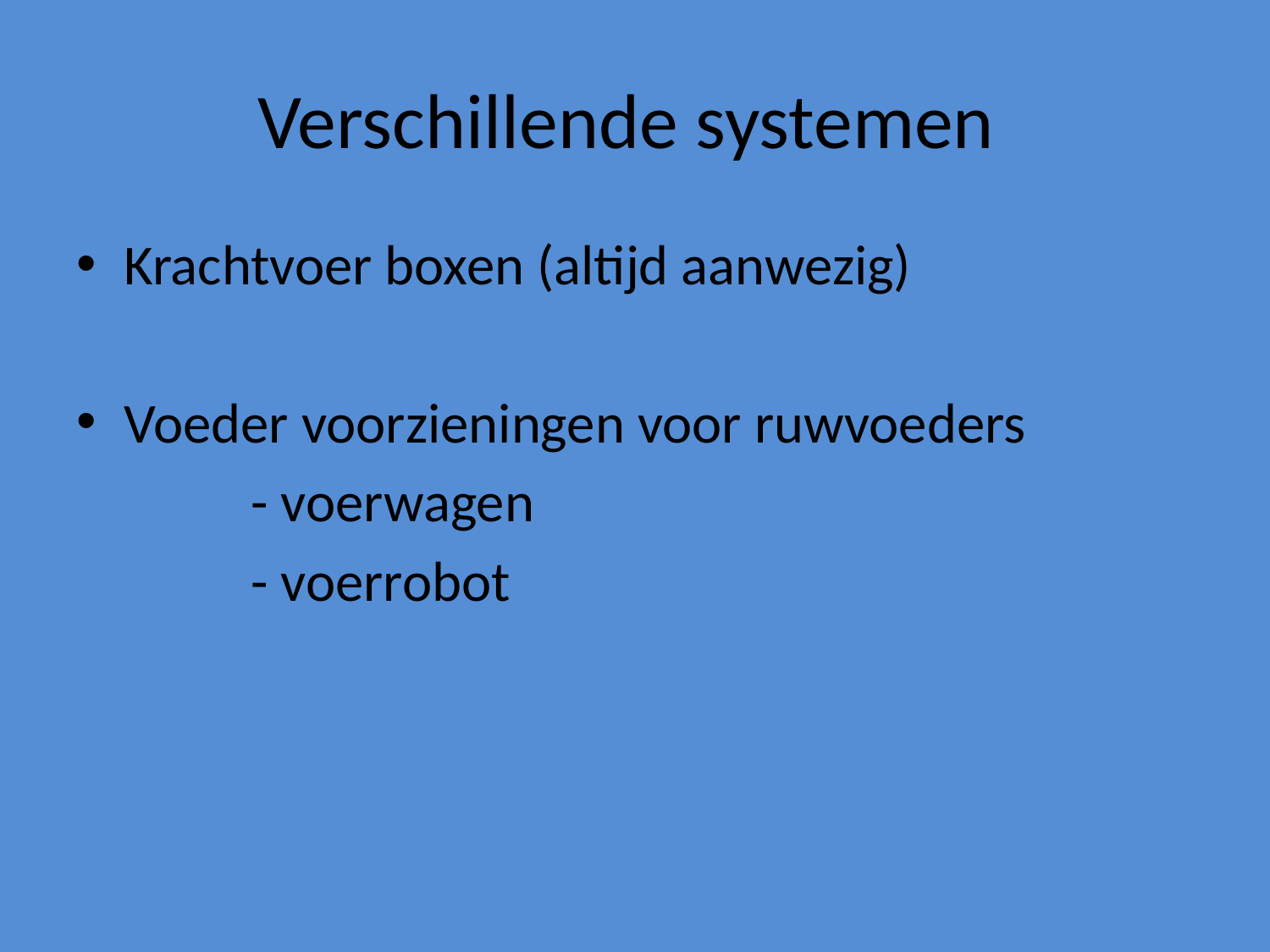

# Verschillende systemen
Krachtvoer boxen (altijd aanwezig)

Voeder voorzieningen voor ruwvoeders
		- voerwagen
		- voerrobot